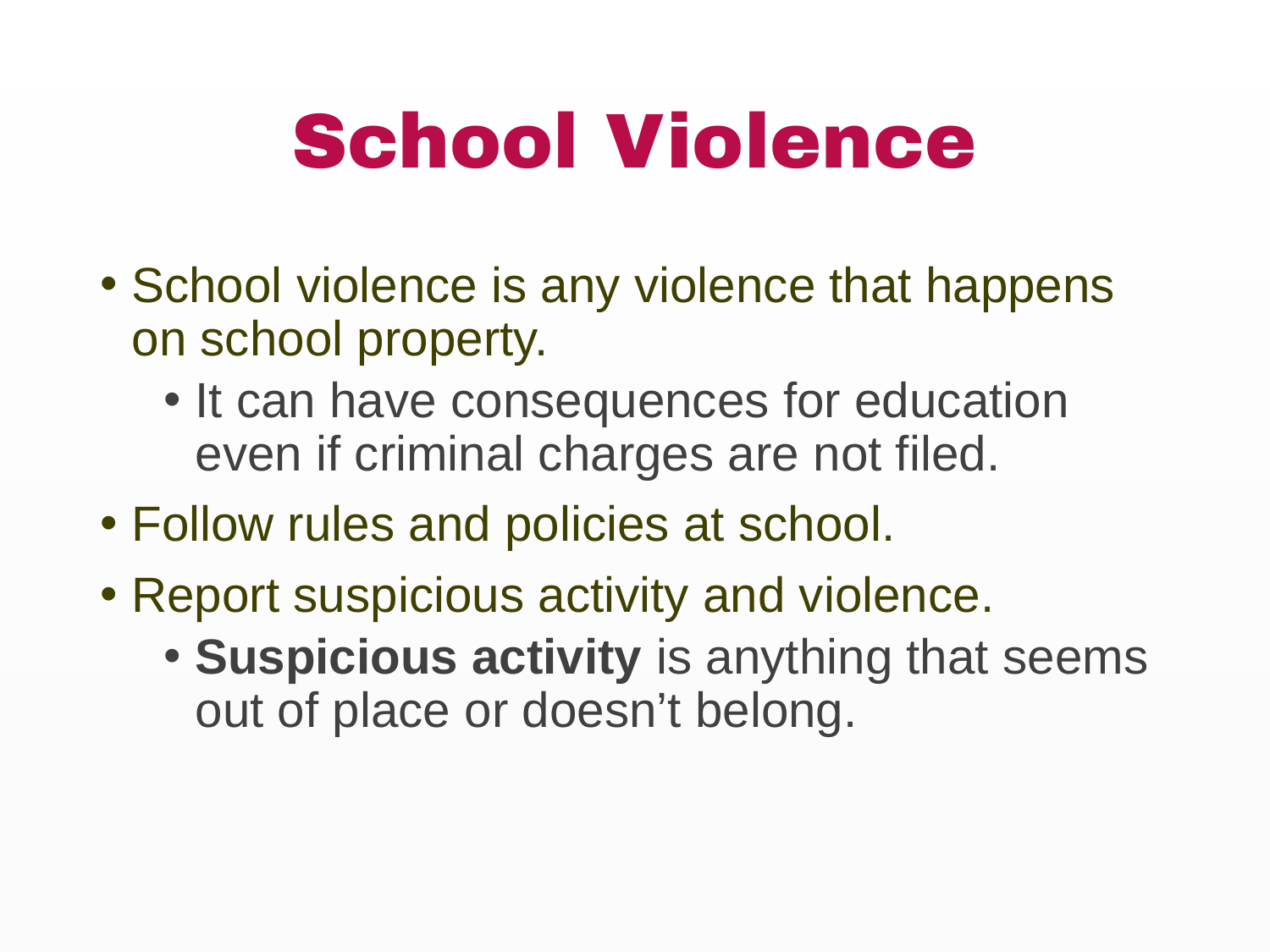

# School Violence
School violence is any violence that happens on school property.
It can have consequences for education even if criminal charges are not filed.
Follow rules and policies at school.
Report suspicious activity and violence.
Suspicious activity is anything that seems out of place or doesn’t belong.